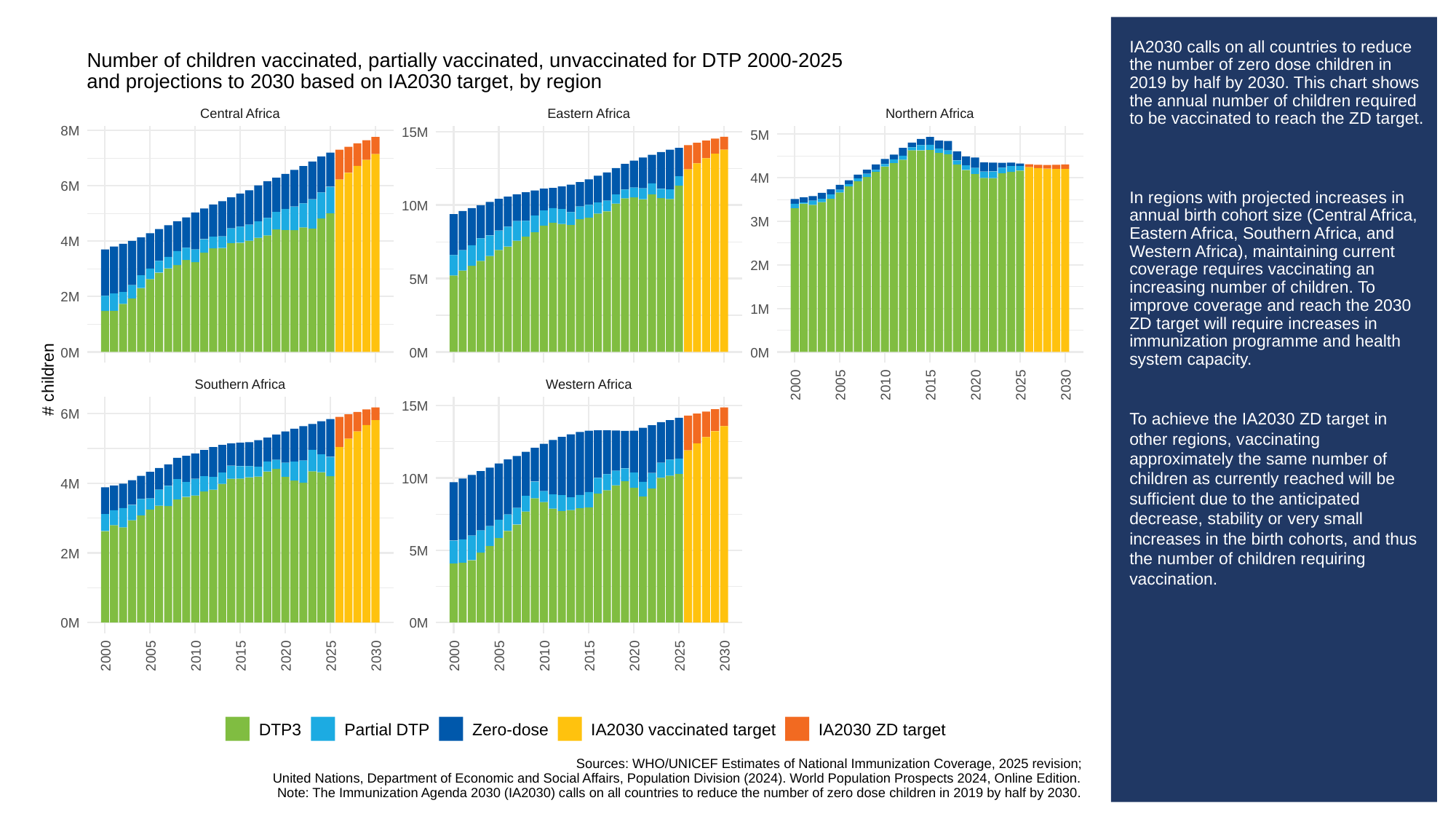

# IA2030 calls on all countries to reduce the number of zero dose children in 2019 by half by 2030. This chart shows the annual number of children required to be vaccinated to reach the ZD target.

In regions with projected increases in annual birth cohort size (Central Africa, Eastern Africa, Southern Africa, and Western Africa), maintaining current coverage requires vaccinating an increasing number of children. To improve coverage and reach the 2030 ZD target will require increases in immunization programme and health system capacity.

To achieve the IA2030 ZD target in other regions, vaccinating approximately the same number of children as currently reached will be sufficient due to the anticipated decrease, stability or very small increases in the birth cohorts, and thus the number of children requiring vaccination.

Number of children vaccinated, partially vaccinated, unvaccinated for DTP 2000-2025
and projections to 2030 based on IA2030 target, by region
Central Africa
Eastern Africa
Northern Africa
8M

15M
5M

4M

6M

10M

3M

4M

2M

5M

2M

1M

0M
0M
0M

# children
Southern Africa
Western Africa
2000
2005
2010
2015
2020
2025
2030

15M

6M

10M

4M

5M

2M

0M
0M

2000
2005
2010
2015
2020
2025
2030
2000
2005
2010
2015
2020
2025
2030

DTP3
Partial DTP
Zero-dose
IA2030 vaccinated target
IA2030 ZD target
Sources: WHO/UNICEF Estimates of National Immunization Coverage, 2025 revision;
United Nations, Department of Economic and Social Affairs, Population Division (2024). World Population Prospects 2024, Online Edition.
Note: The Immunization Agenda 2030 (IA2030) calls on all countries to reduce the number of zero dose children in 2019 by half by 2030.